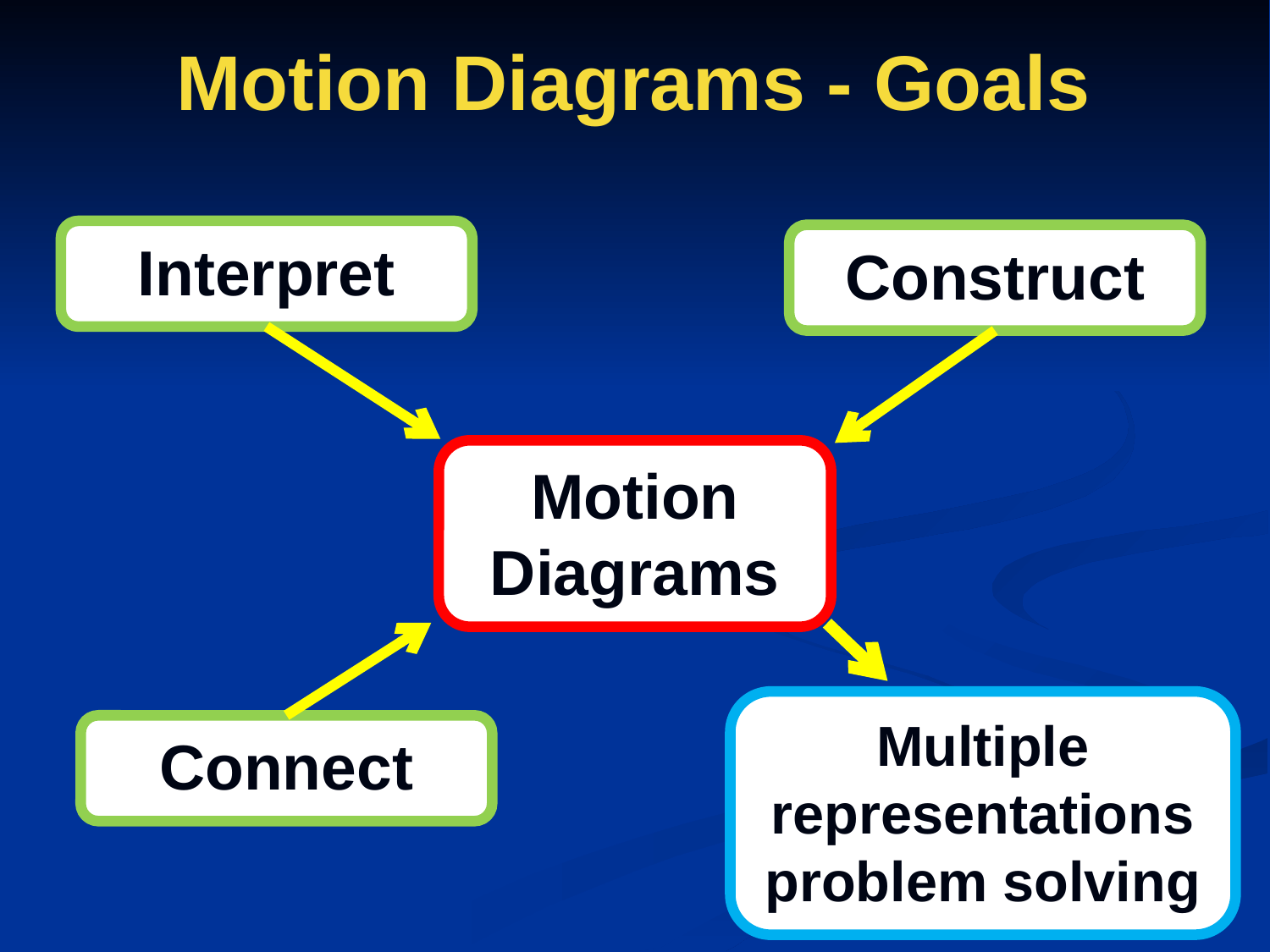

# Motion Diagrams - Goals
Interpret
Construct
Motion Diagrams
Multiple representations problem solving
Connect